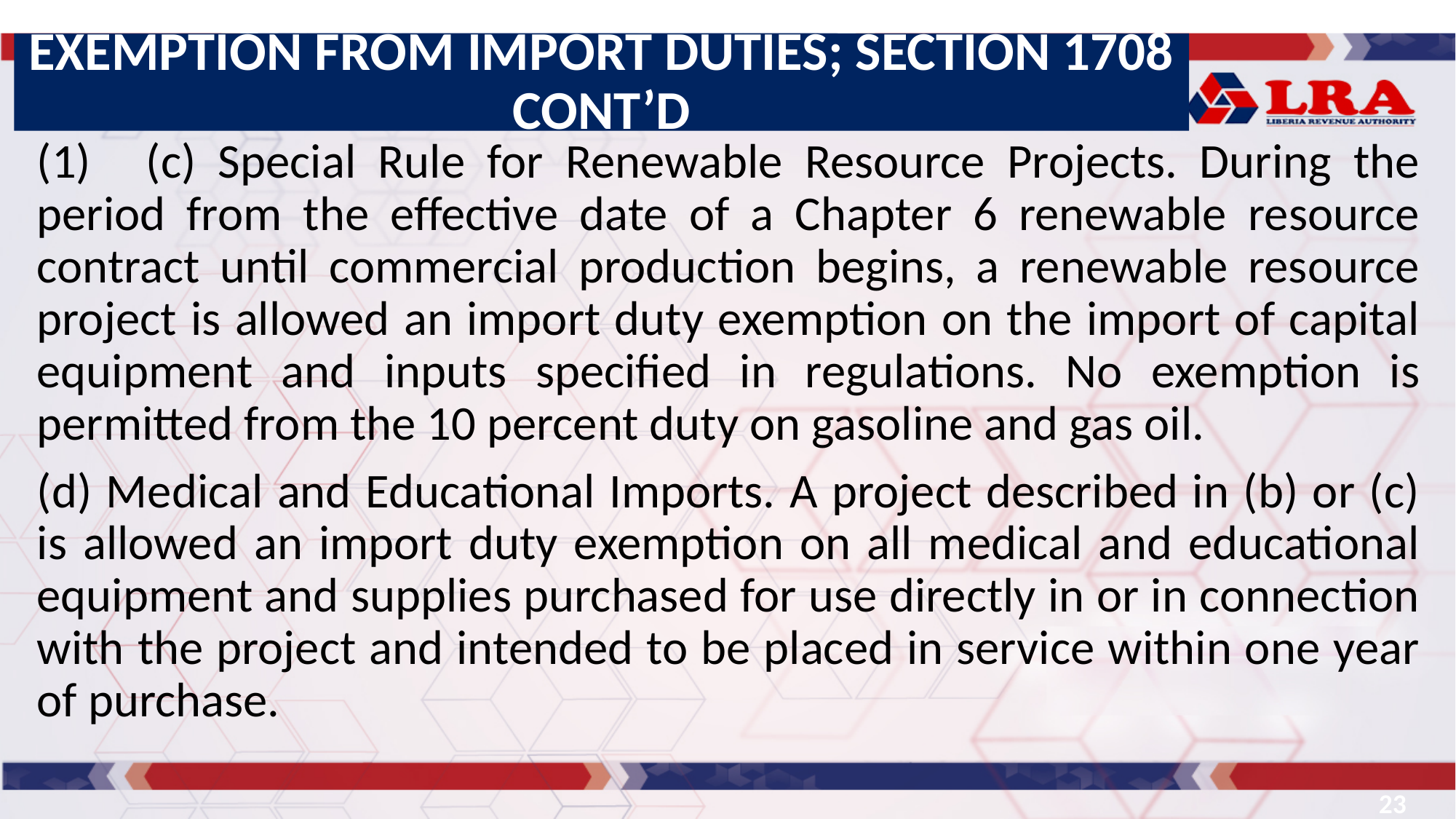

EXEMPTION FROM IMPORT DUTIES; SECTION 1708 CONT’D
(1)	(c) Special Rule for Renewable Resource Projects. During the period from the effective date of a Chapter 6 renewable resource contract until commercial production begins, a renewable resource project is allowed an import duty exemption on the import of capital equipment and inputs specified in regulations. No exemption is permitted from the 10 percent duty on gasoline and gas oil.
(d) Medical and Educational Imports. A project described in (b) or (c) is allowed an import duty exemption on all medical and educational equipment and supplies purchased for use directly in or in connection with the project and intended to be placed in service within one year of purchase.

23